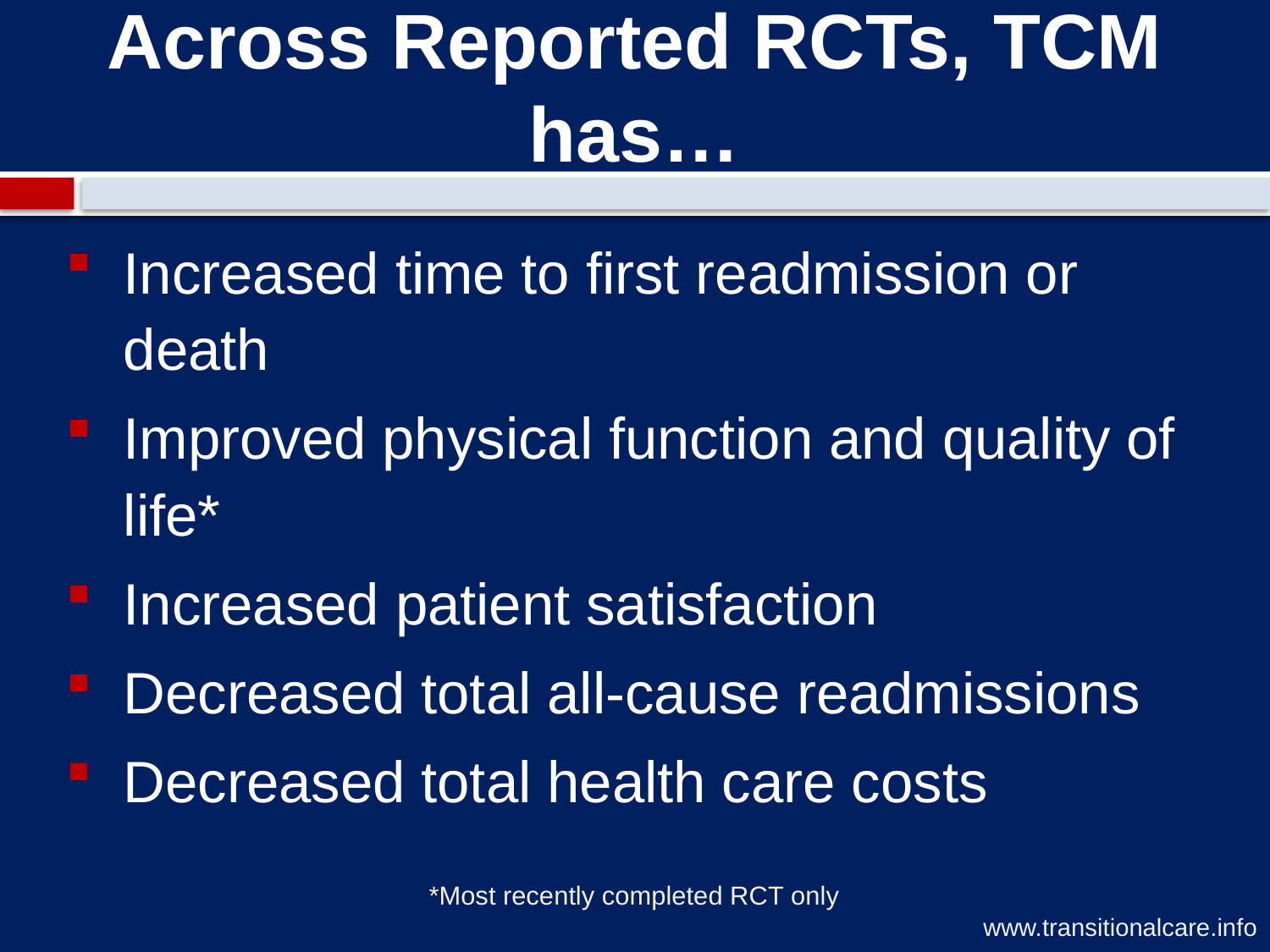

# Across Reported RCTs, TCM has…
Increased time to first readmission or death
Improved physical function and quality of life*
Increased patient satisfaction
Decreased total all-cause readmissions
Decreased total health care costs

*Most recently completed RCT only
www.transitionalcare.info